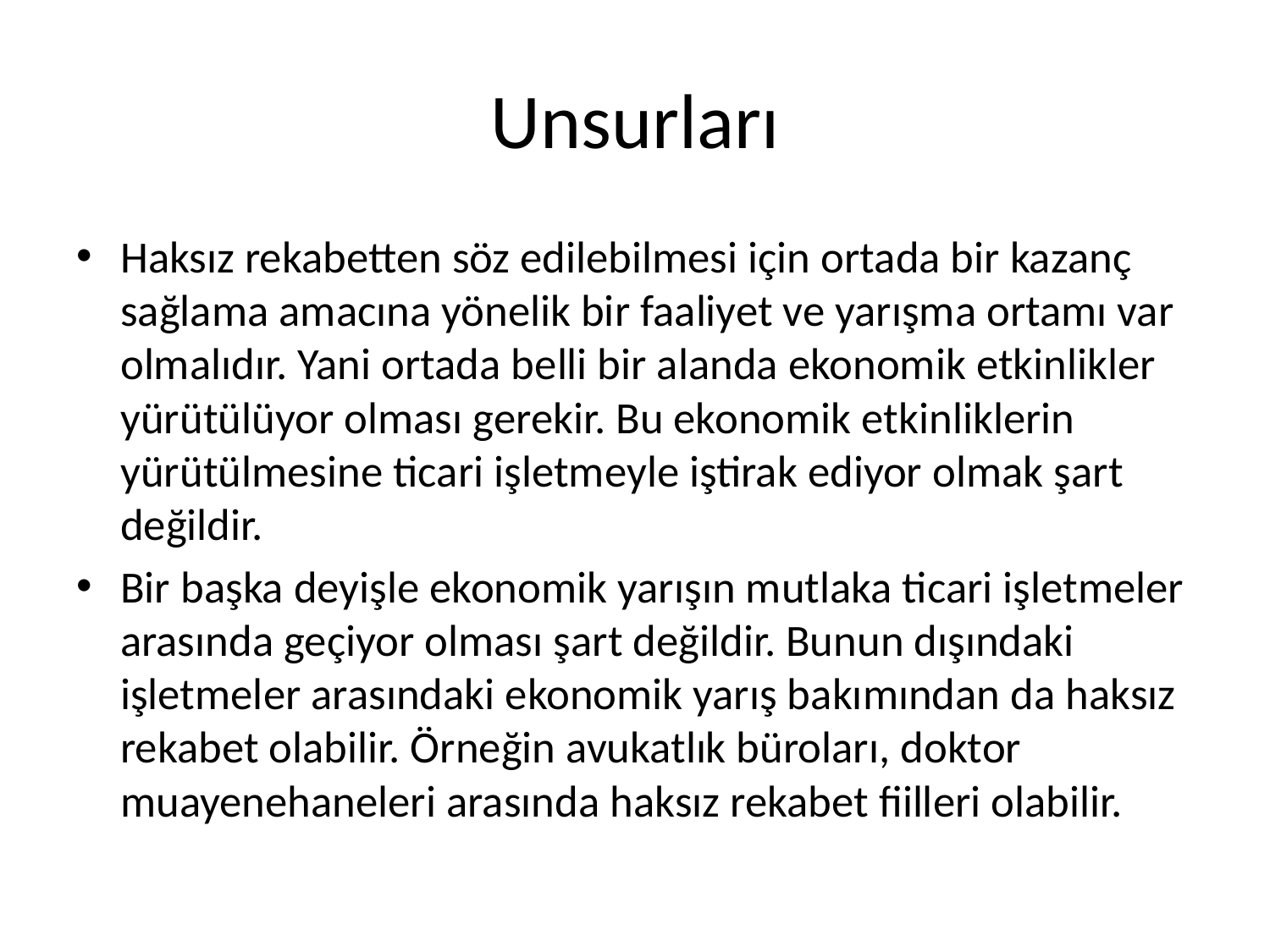

# Unsurları
Haksız rekabetten söz edilebilmesi için ortada bir kazanç sağlama amacına yönelik bir faaliyet ve yarışma ortamı var olmalıdır. Yani ortada belli bir alanda ekonomik etkinlikler yürütülüyor olması gerekir. Bu ekonomik etkinliklerin yürütülmesine ticari işletmeyle iştirak ediyor olmak şart değildir.
Bir başka deyişle ekonomik yarışın mutlaka ticari işletmeler arasında geçiyor olması şart değildir. Bunun dışındaki işletmeler arasındaki ekonomik yarış bakımından da haksız rekabet olabilir. Örneğin avukatlık büroları, doktor muayenehaneleri arasında haksız rekabet fiilleri olabilir.